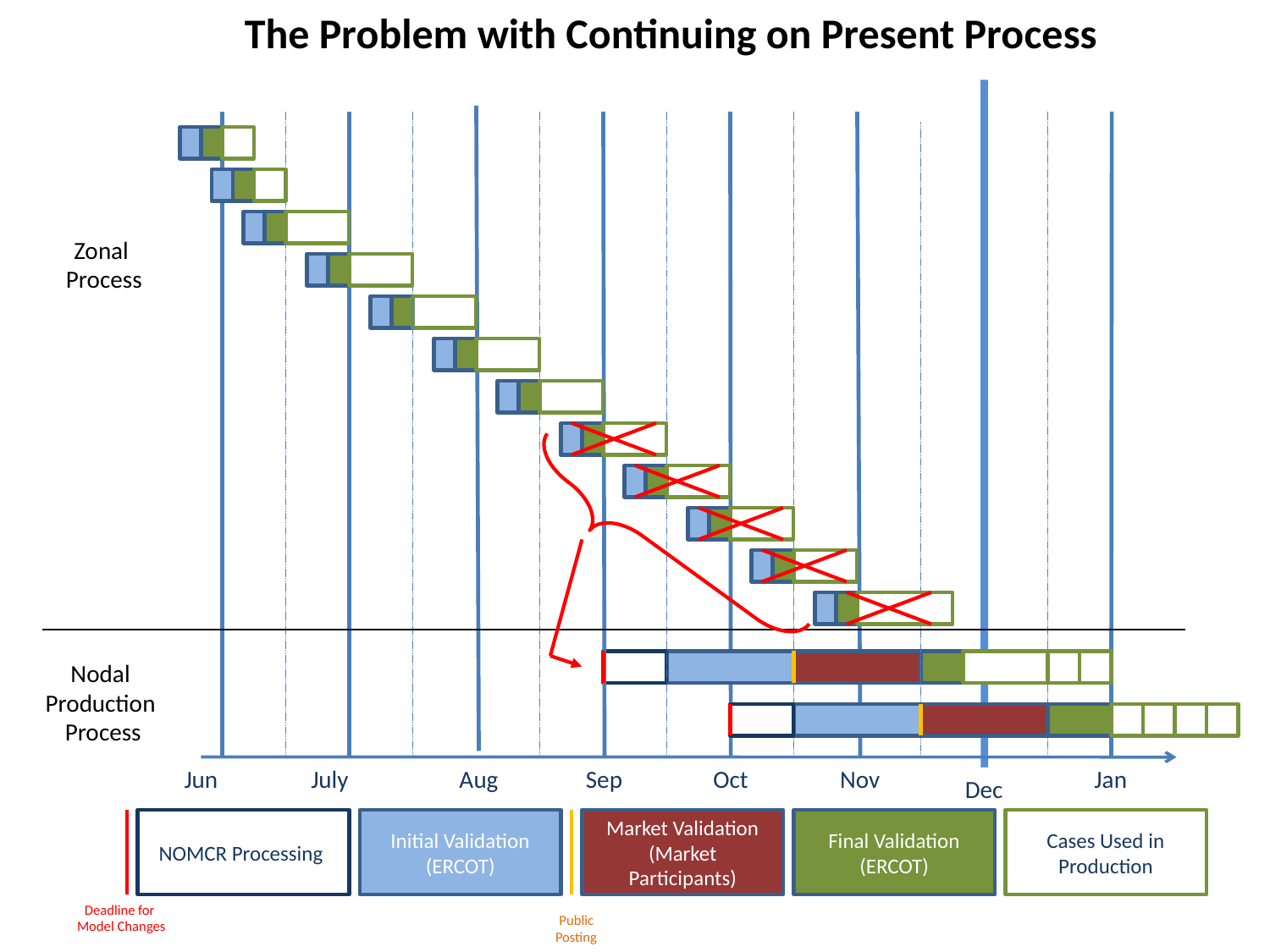

The Problem with Continuing on Present Process

Zonal
Process

Nodal
Production
Process

Jun
July
Aug
Sep
Oct
Nov
Jan
Dec
NOMCR Processing
Initial Validation (ERCOT)
Market Validation (Market Participants)
Final Validation (ERCOT)
Cases Used in Production
Deadline for
Model Changes
Public
Posting